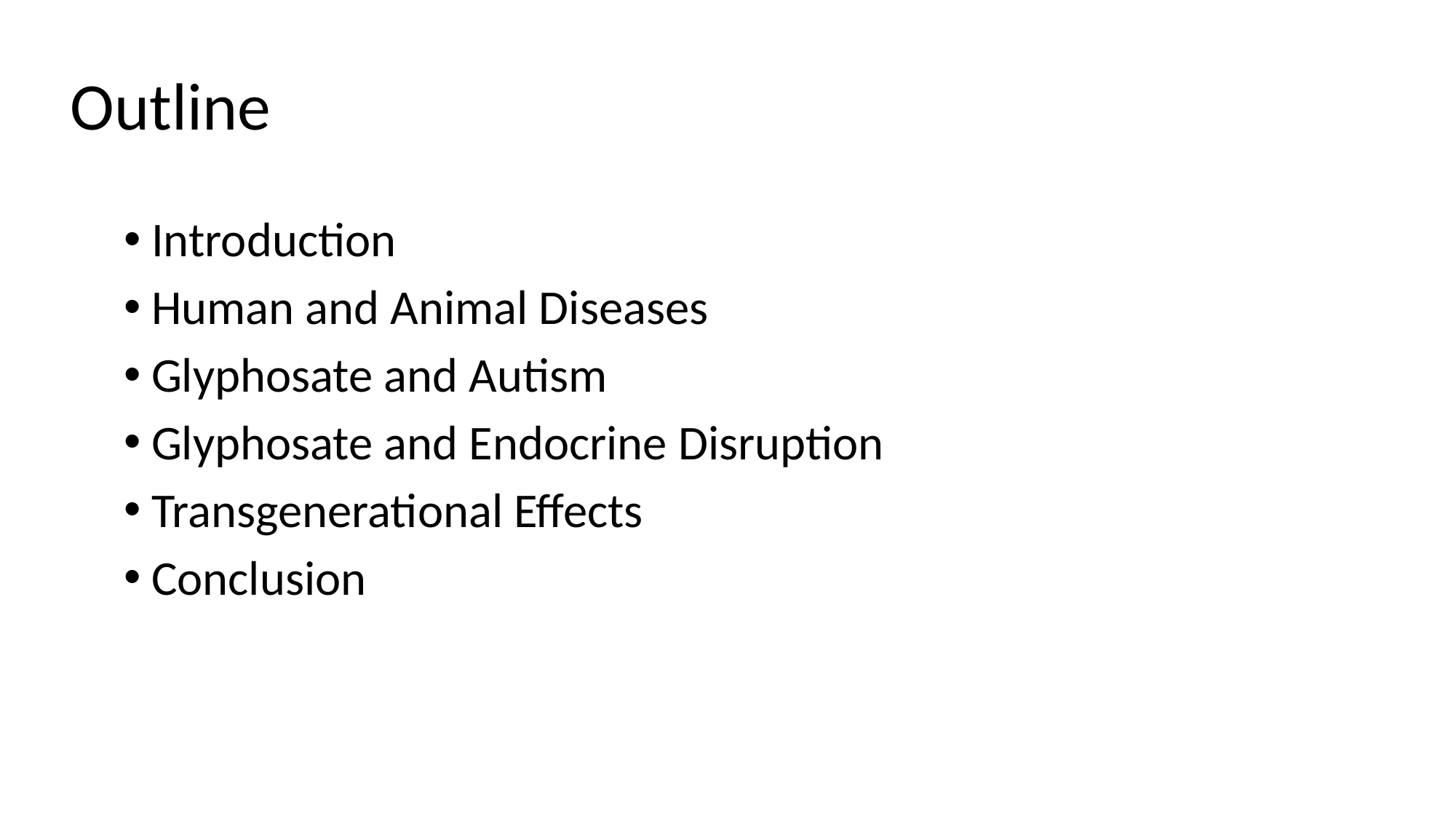

# Outline
Introduction
Human and Animal Diseases
Glyphosate and Autism
Glyphosate and Endocrine Disruption
Transgenerational Effects
Conclusion